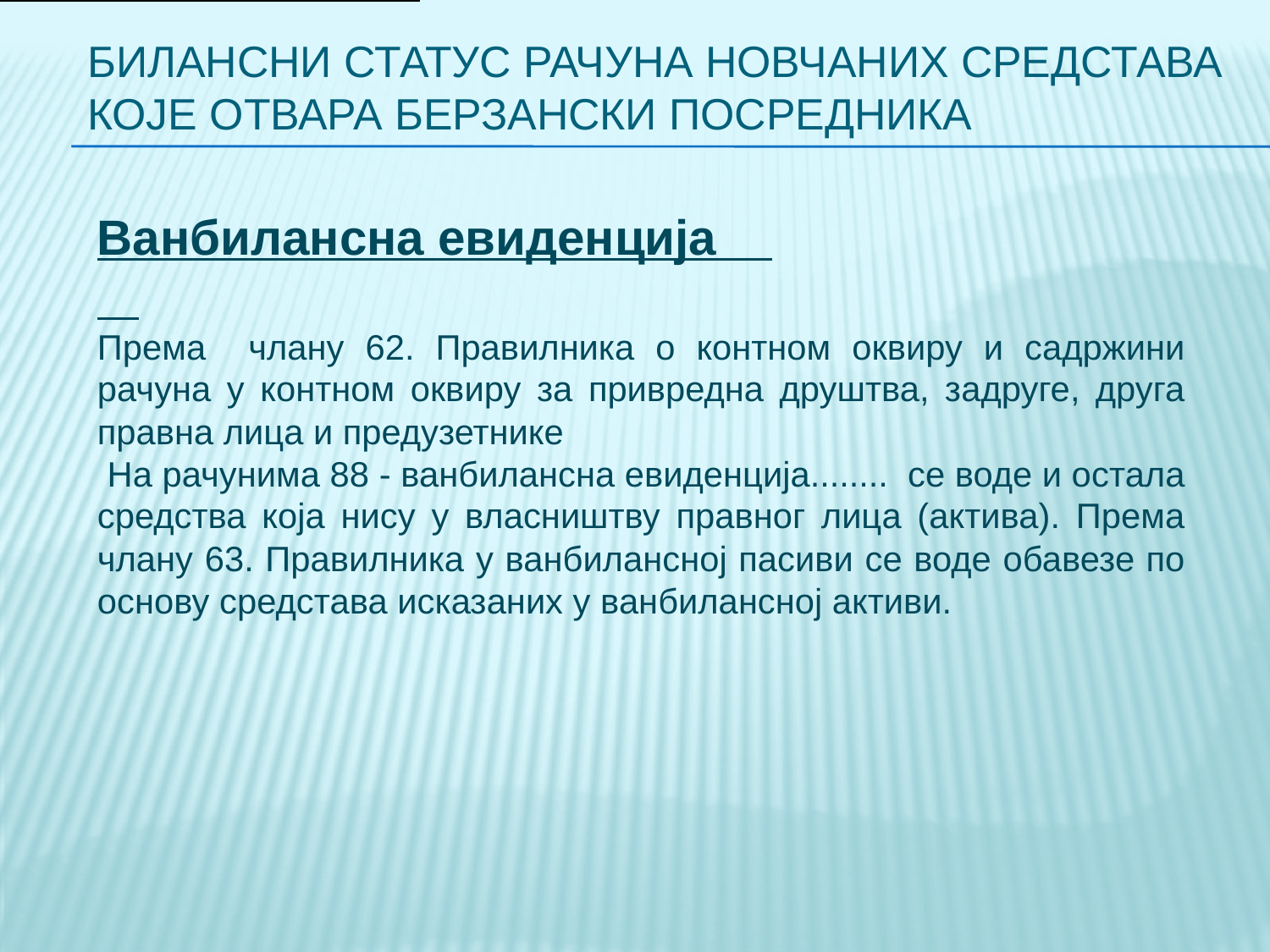

# Билансни статус рачуна новчаних средстава које отвара берзански посредника

Ванбилансна евиденција

Према  члану 62. Правилника о контном оквиру и садржини рачуна у контном оквиру за привредна друштва, задруге, друга правна лица и предузетнике
 На рачунима 88 - ванбилансна евиденција........  се воде и остала средства која нису у власништву правног лица (актива). Према члану 63. Правилника у ванбилансној пасиви се воде обавезе по основу средстава исказаних у ванбилансној активи.